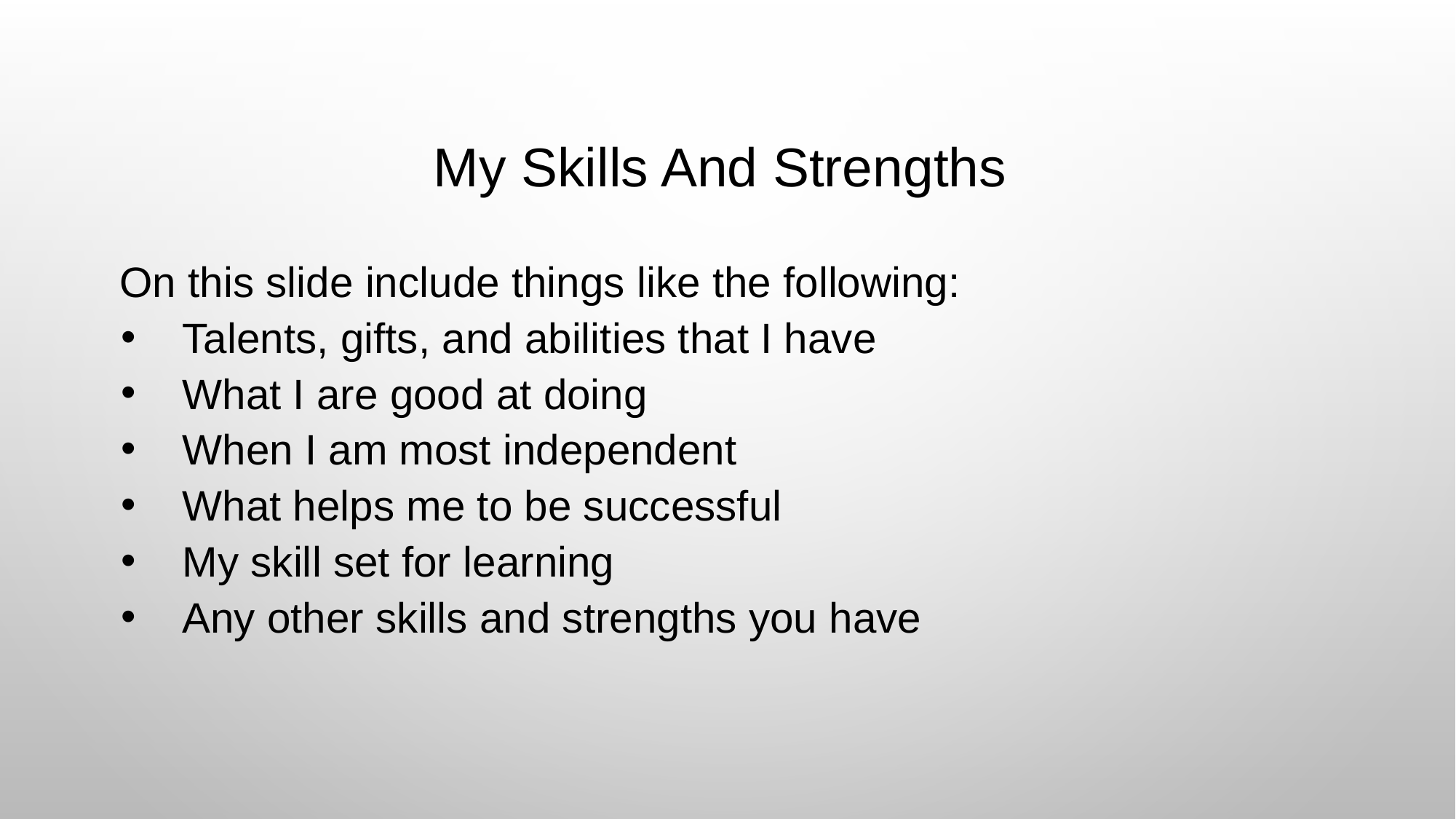

# My Skills And Strengths
On this slide include things like the following:
Talents, gifts, and abilities that I have
What I are good at doing
When I am most independent
What helps me to be successful
My skill set for learning
Any other skills and strengths you have